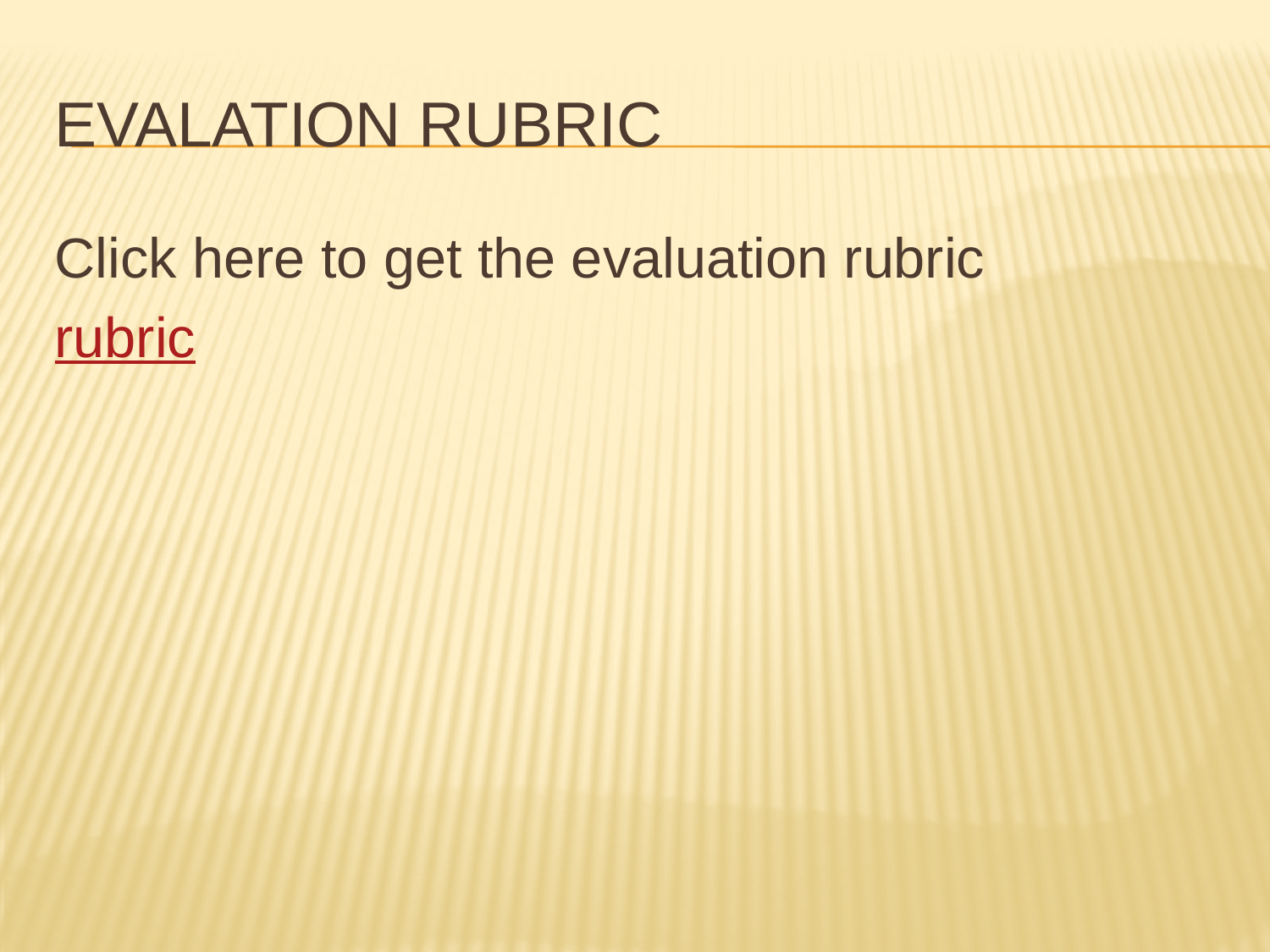

# Evalation Rubric
Click here to get the evaluation rubric
rubric